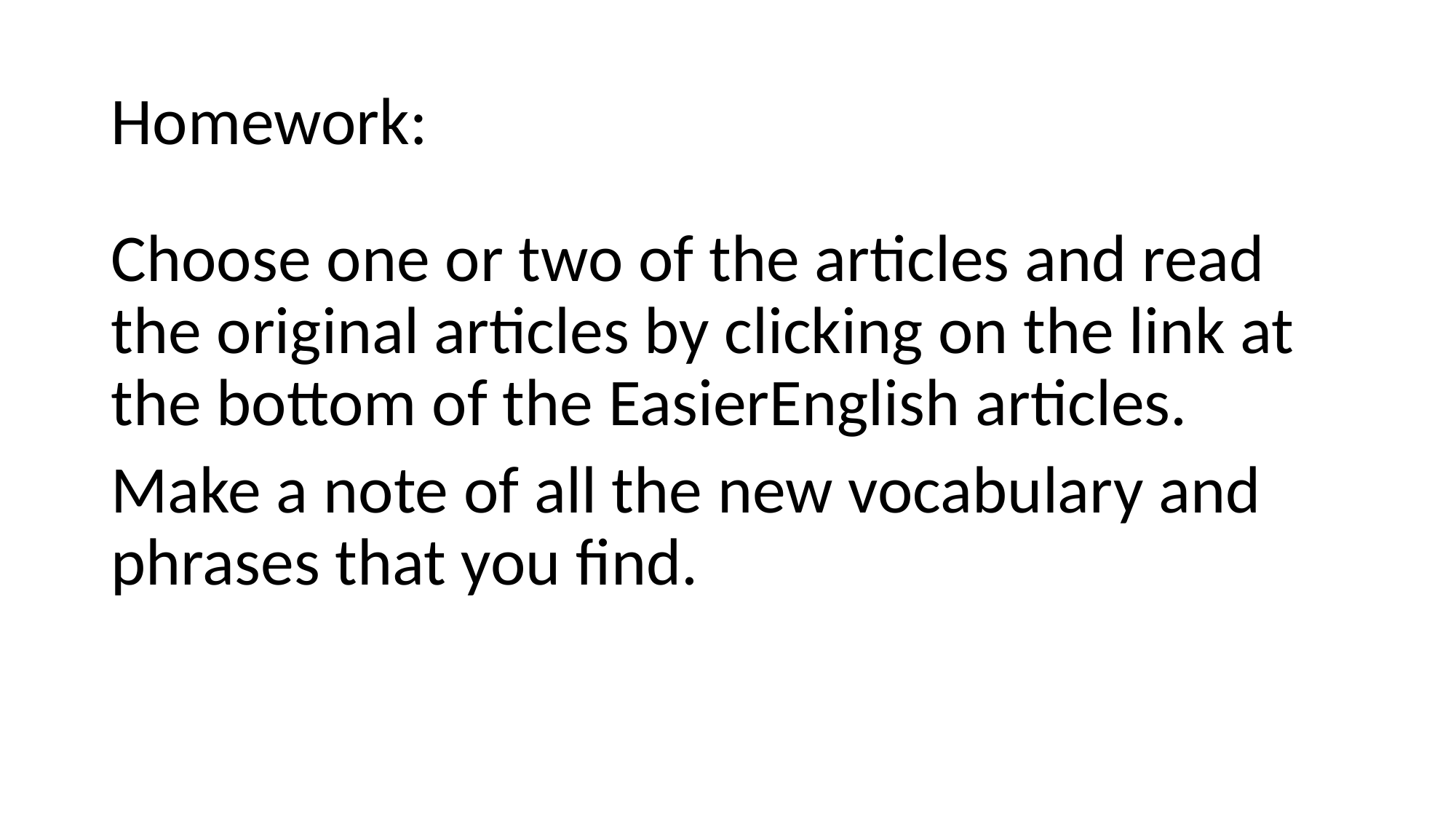

# Homework:
Choose one or two of the articles and read the original articles by clicking on the link at the bottom of the EasierEnglish articles.
Make a note of all the new vocabulary and phrases that you find.